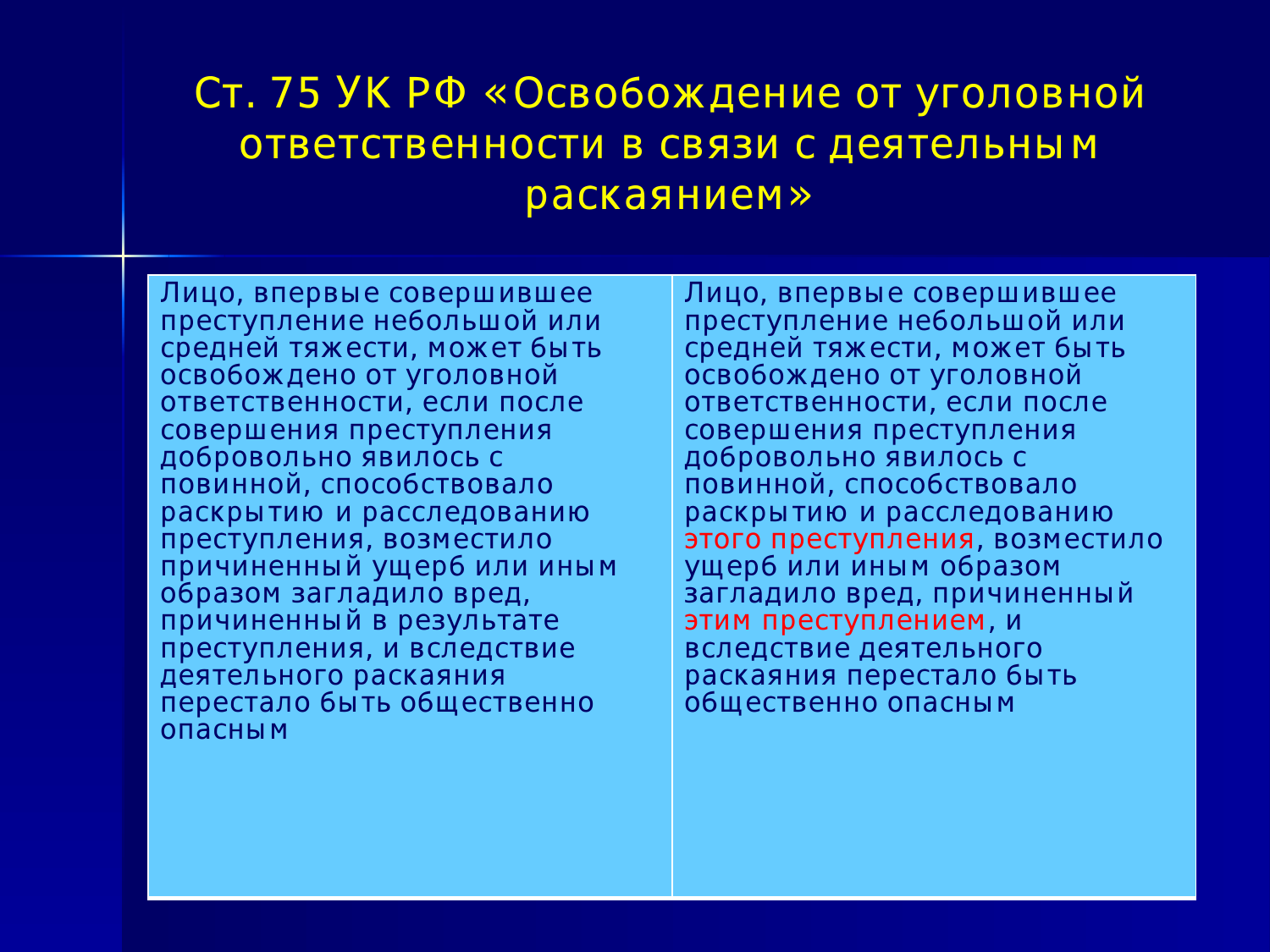

# Ст. 75 УК РФ «Освобождение от уголовной ответственности в связи с деятельным раскаянием»
| Лицо, впервые совершившее преступление небольшой или средней тяжести, может быть освобождено от уголовной ответственности, если после совершения преступления добровольно явилось с повинной, способствовало раскрытию и расследованию преступления, возместило причиненный ущерб или иным образом загладило вред, причиненный в результате преступления, и вследствие деятельного раскаяния перестало быть общественно опасным | Лицо, впервые совершившее преступление небольшой или средней тяжести, может быть освобождено от уголовной ответственности, если после совершения преступления добровольно явилось с повинной, способствовало раскрытию и расследованию этого преступления, возместило ущерб или иным образом загладило вред, причиненный этим преступлением, и вследствие деятельного раскаяния перестало быть общественно опасным |
| --- | --- |